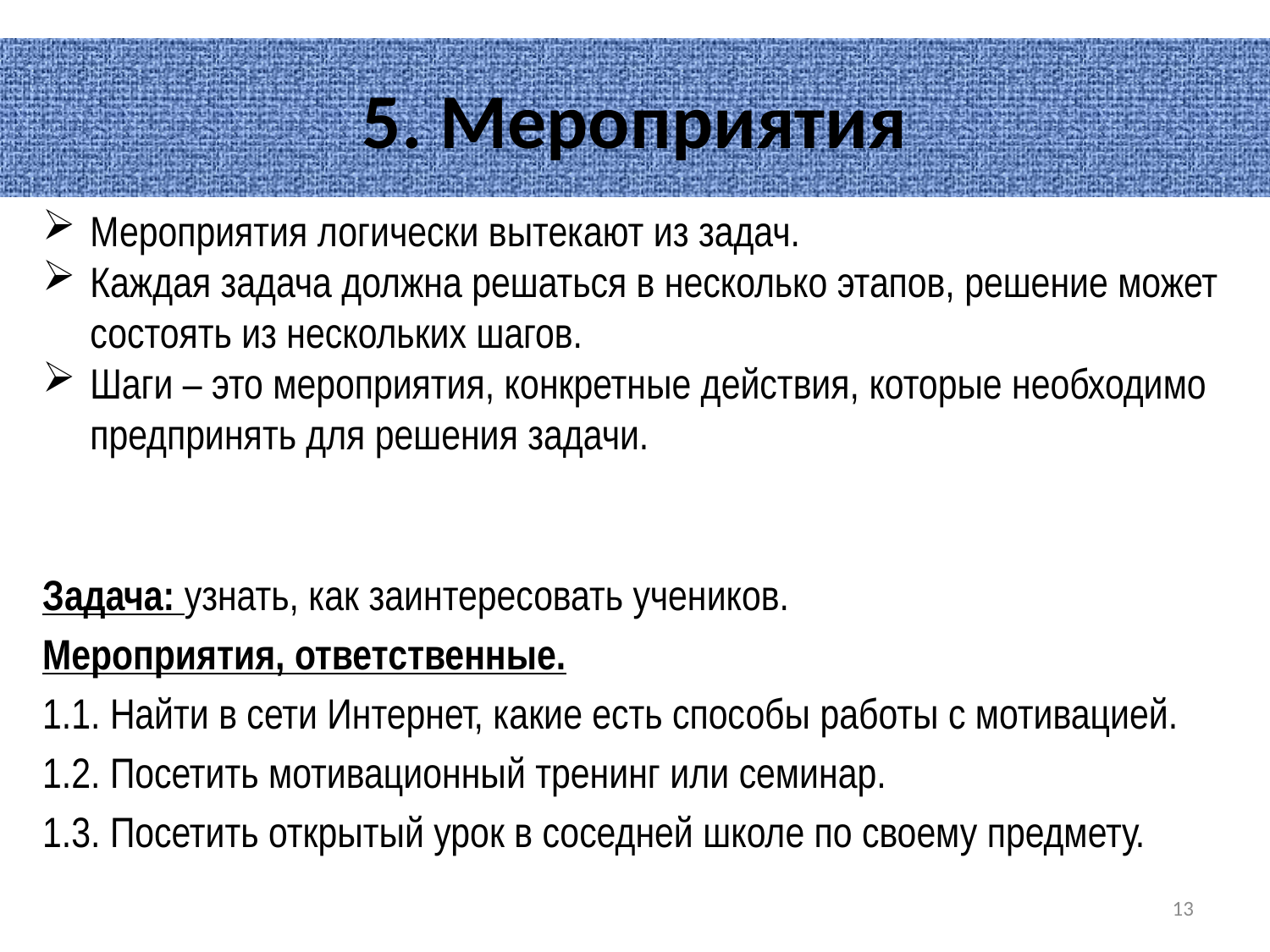

# 5. Мероприятия
Мероприятия логически вытекают из задач.
Каждая задача должна решаться в несколько этапов, решение может состоять из нескольких шагов.
Шаги – это мероприятия, конкретные действия, которые необходимо предпринять для решения задачи.

Задача: узнать, как заинтересовать учеников.
Мероприятия, ответственные.
1.1. Найти в сети Интернет, какие есть способы работы с мотивацией.
1.2. Посетить мотивационный тренинг или семинар.
1.3. Посетить открытый урок в соседней школе по своему предмету.

13